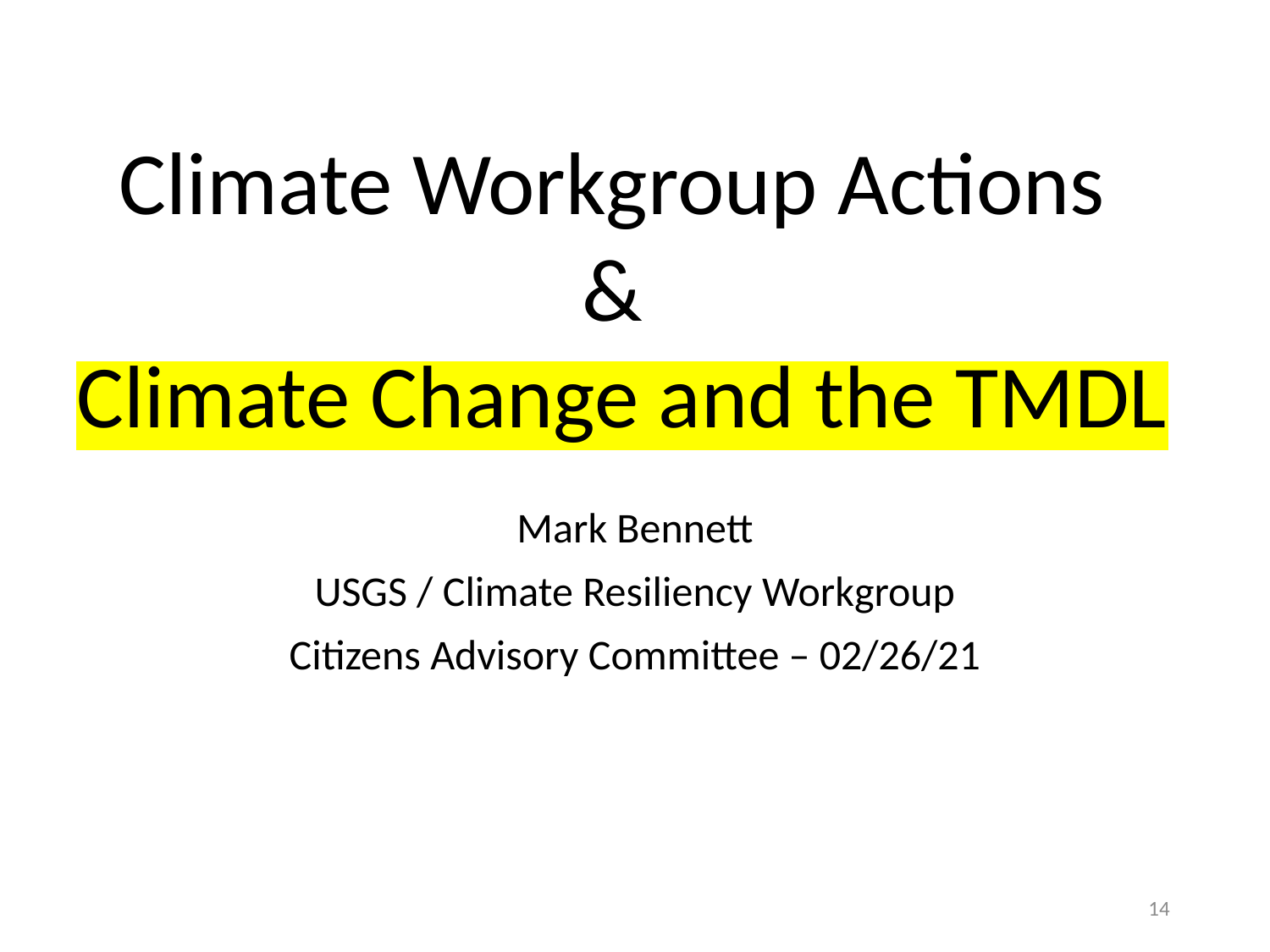

# Climate Workgroup Actions & Climate Change and the TMDL
Mark Bennett
USGS / Climate Resiliency Workgroup
Citizens Advisory Committee – 02/26/21
14